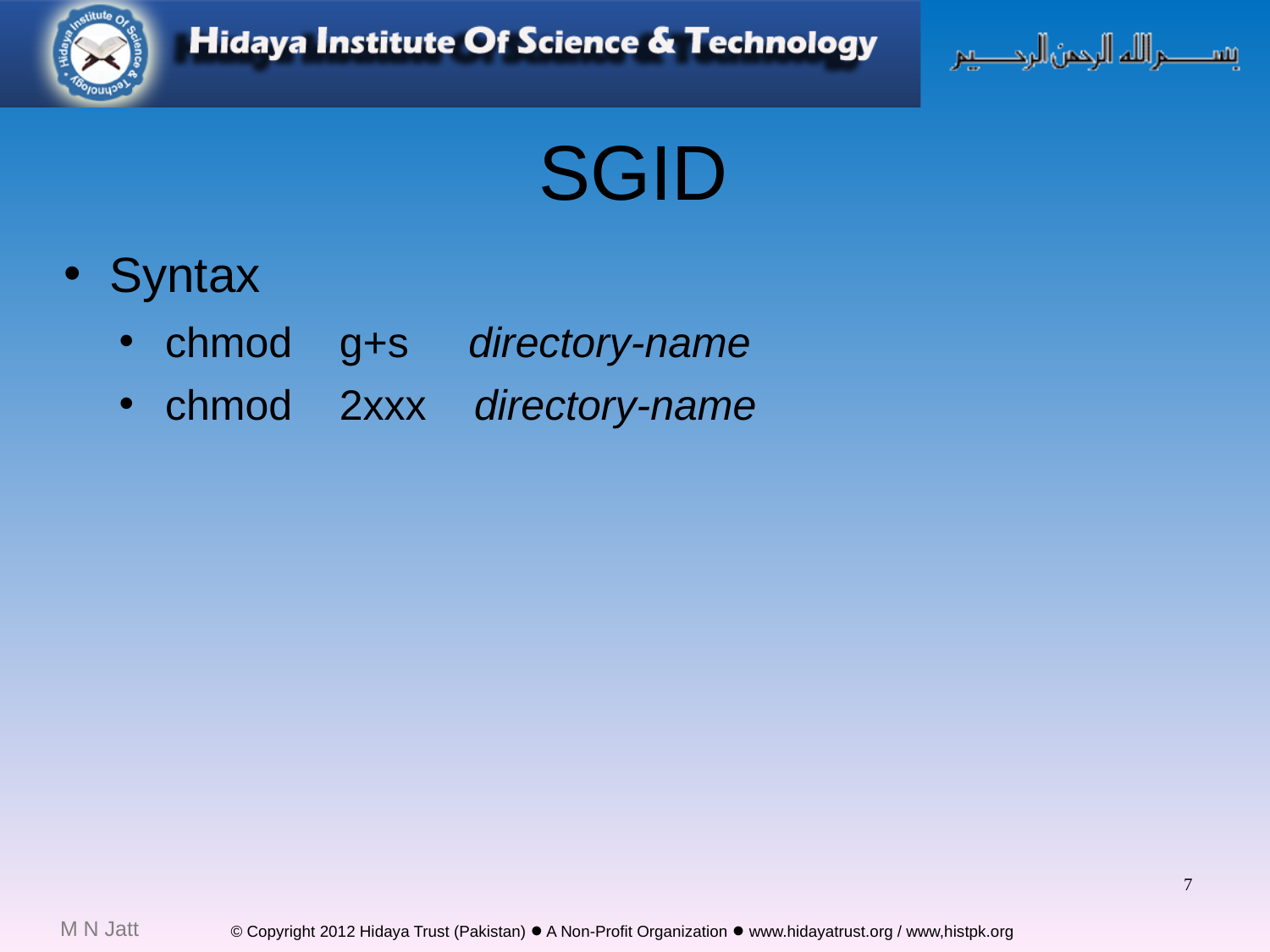

# SGID
Syntax
chmod    g+s     directory-name
chmod    2xxx    directory-name

7